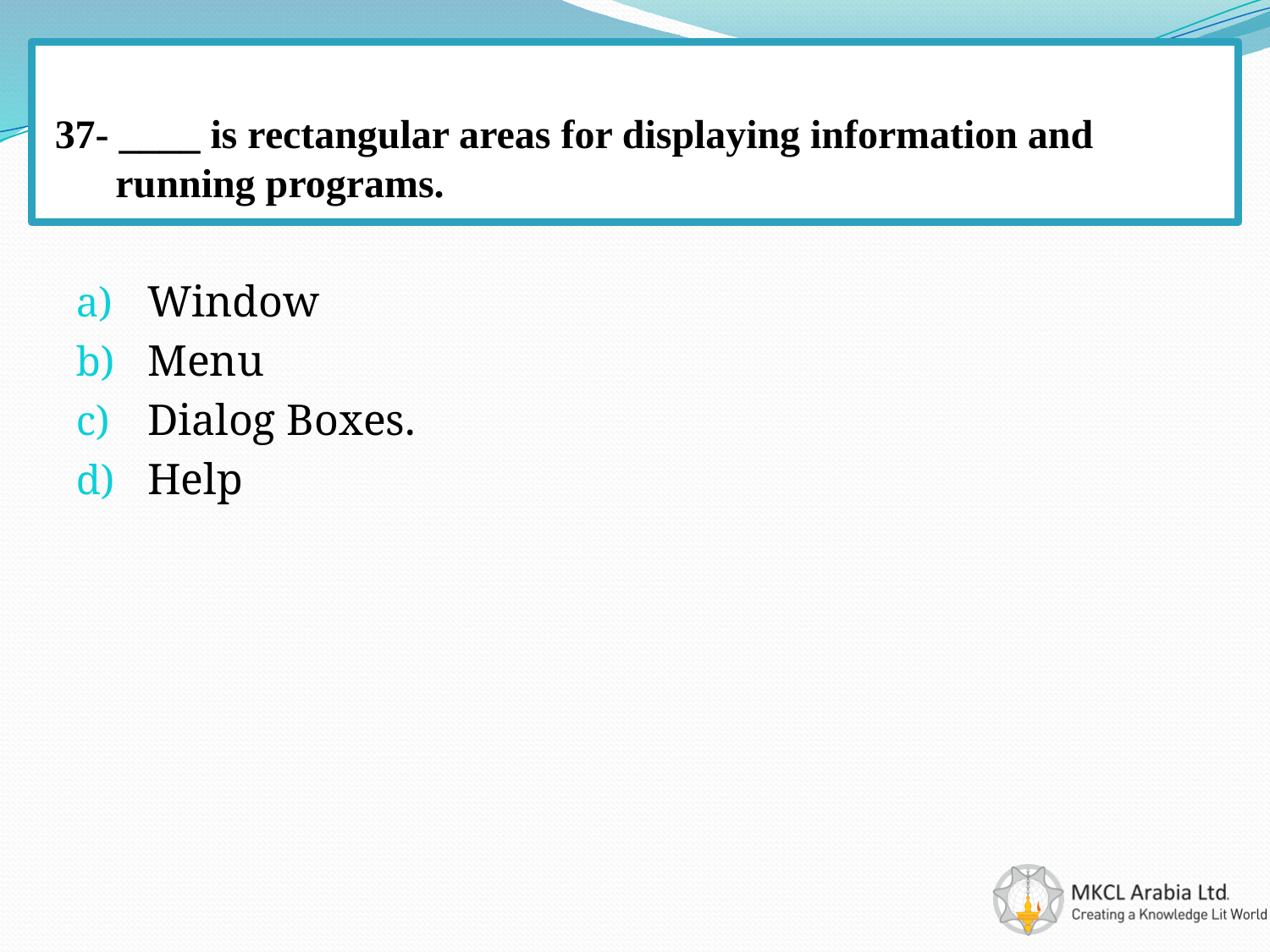

# 37- ____ is rectangular areas for displaying information and running programs.
Window
Menu
Dialog Boxes.
Help